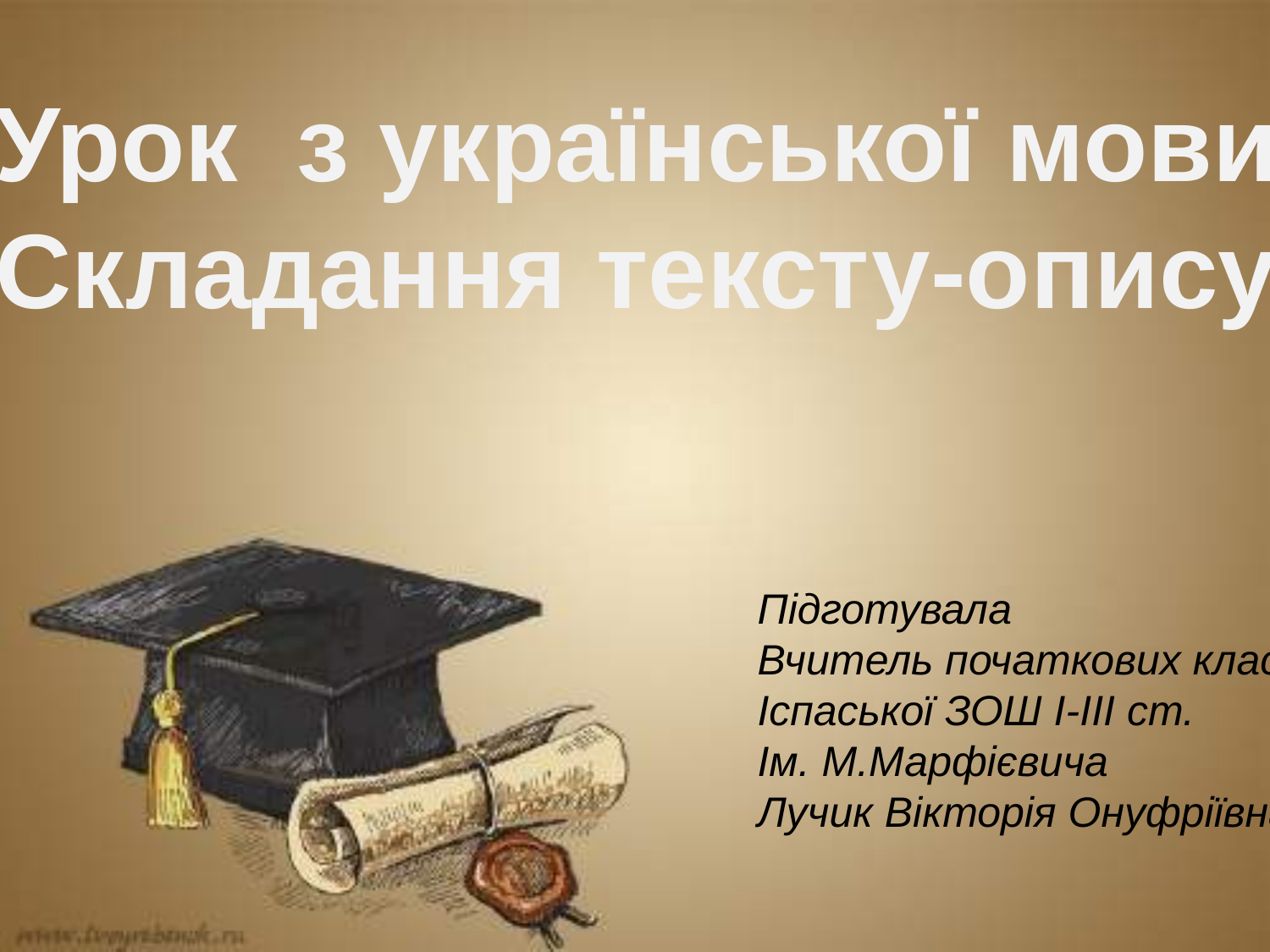

Урок  з української мови
“ Складання тексту-опису ”
Підготувала
Вчитель початкових класів
Іспаської ЗОШ І-ІІІ ст.
Ім. М.Марфієвича
Лучик Вікторія Онуфріївна